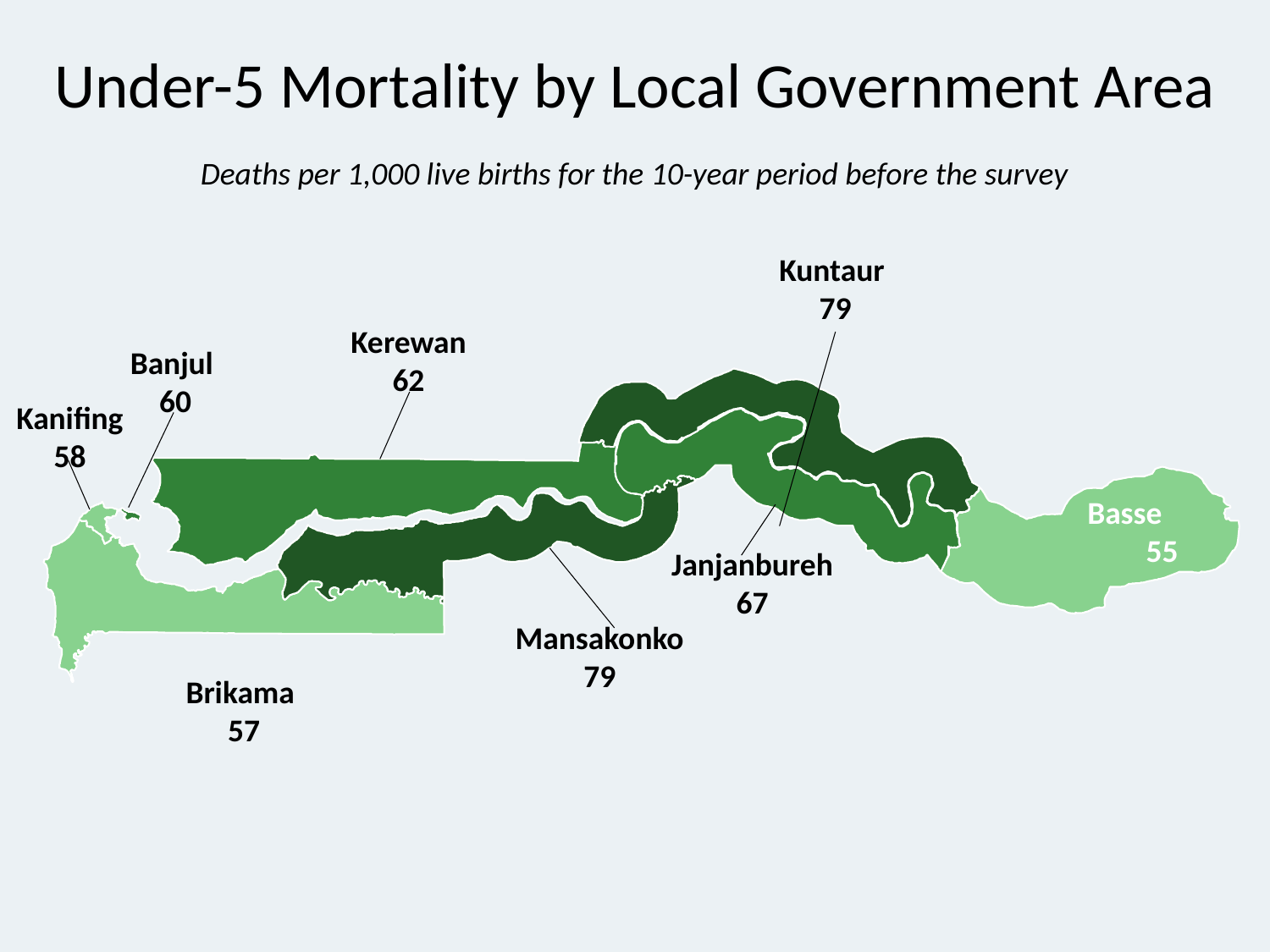

# Under-5 Mortality by Local Government Area
Deaths per 1,000 live births for the 10-year period before the survey

Kuntaur
79
Kerewan
62
Banjul
 60

Kanifing
58

Basse
55

Janjanbureh
67
Mansakonko 79
Brikama
57